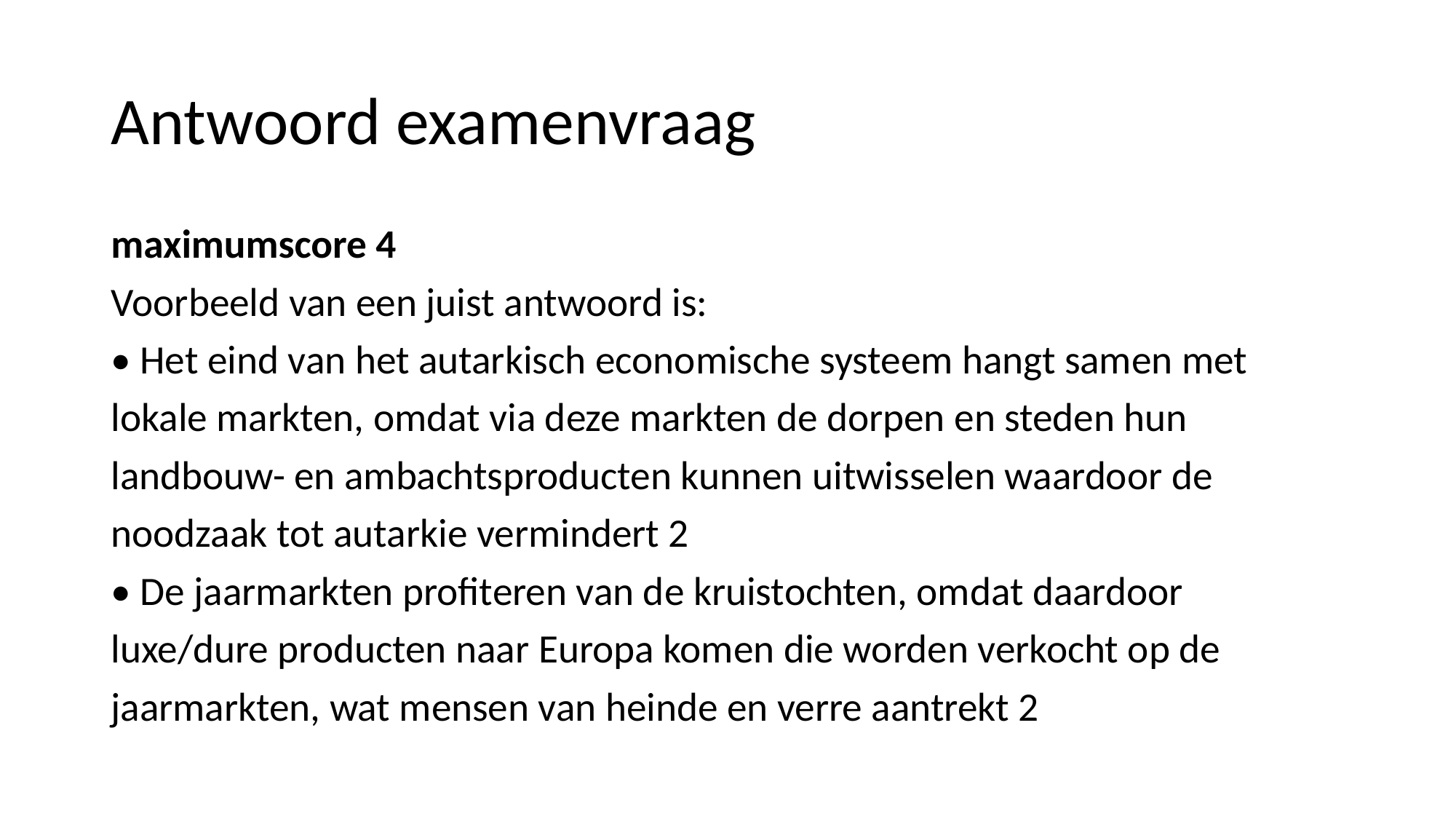

# Antwoord examenvraag
maximumscore 4
Voorbeeld van een juist antwoord is:
• Het eind van het autarkisch economische systeem hangt samen met
lokale markten, omdat via deze markten de dorpen en steden hun
landbouw- en ambachtsproducten kunnen uitwisselen waardoor de
noodzaak tot autarkie vermindert 2
• De jaarmarkten profiteren van de kruistochten, omdat daardoor
luxe/dure producten naar Europa komen die worden verkocht op de
jaarmarkten, wat mensen van heinde en verre aantrekt 2